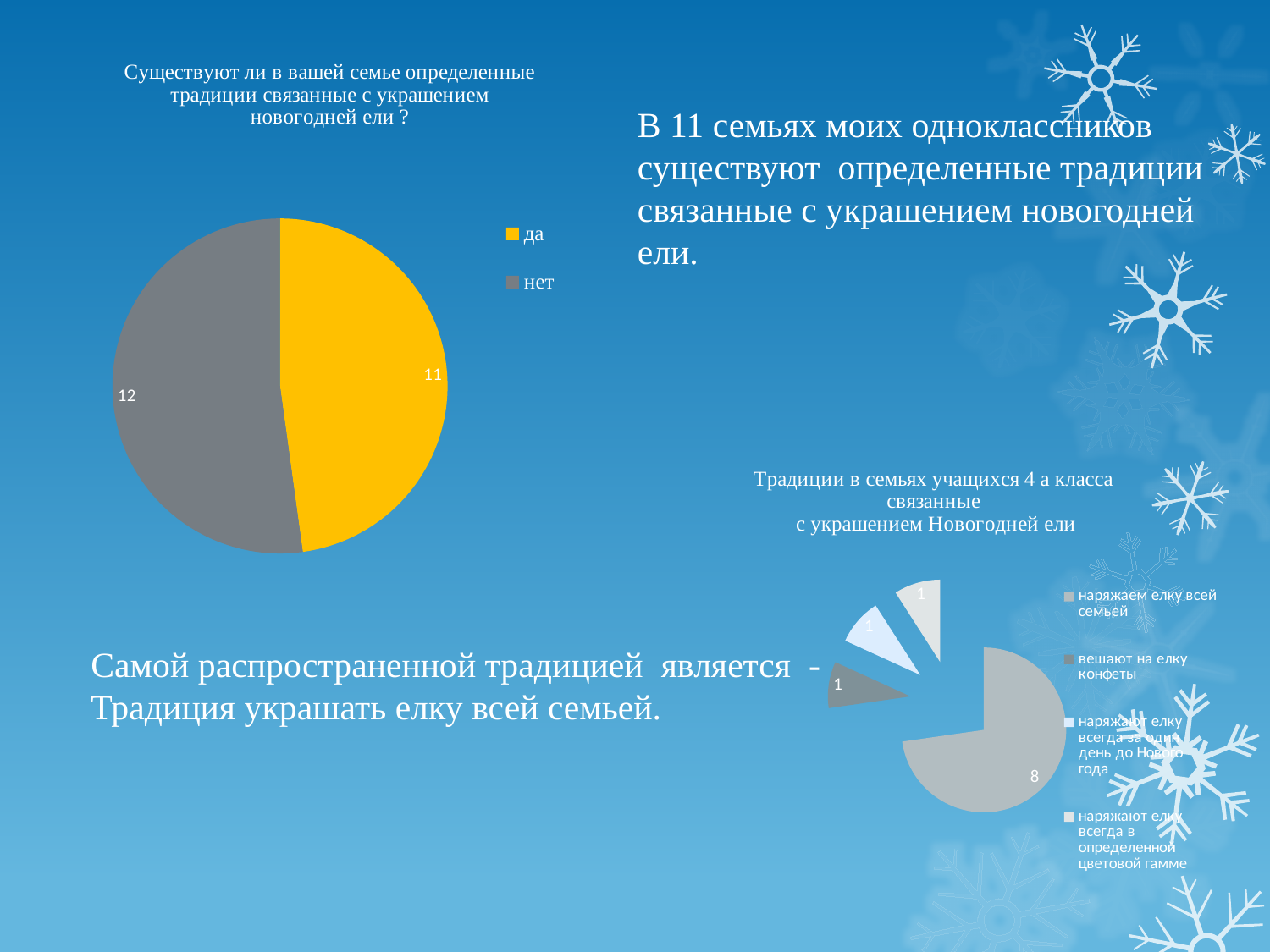

### Chart: Существуют ли в вашей семье определенные традиции связанные с украшением новогодней ели ?

| Category | Существуют ли в вашей семье определенные традиции связанные с украшением Новогодней ели |
|---|---|
| да | 11.0 |
| нет | 12.0 |
В 11 семьях моих одноклассников
существуют  определенные традиции
связанные с украшением новогодней ели.

### Chart: Традиции в семьях учащихся 4 а класса связанные
 с украшением Новогодней ели

| Category | Традиции в семьях учащихся 4 а класса связанные с украшением Новогодней ели |
|---|---|
| наряжаем елку всей семьей | 8.0 |
| вешают на елку конфеты | 1.0 |
| наряжают елку всегда за один  день до Нового года | 1.0 |
| наряжают елку всегда в определенной цветовой гамме | 1.0 |
Самой распространенной традицией  является  -
Традиция украшать елку всей семьей.